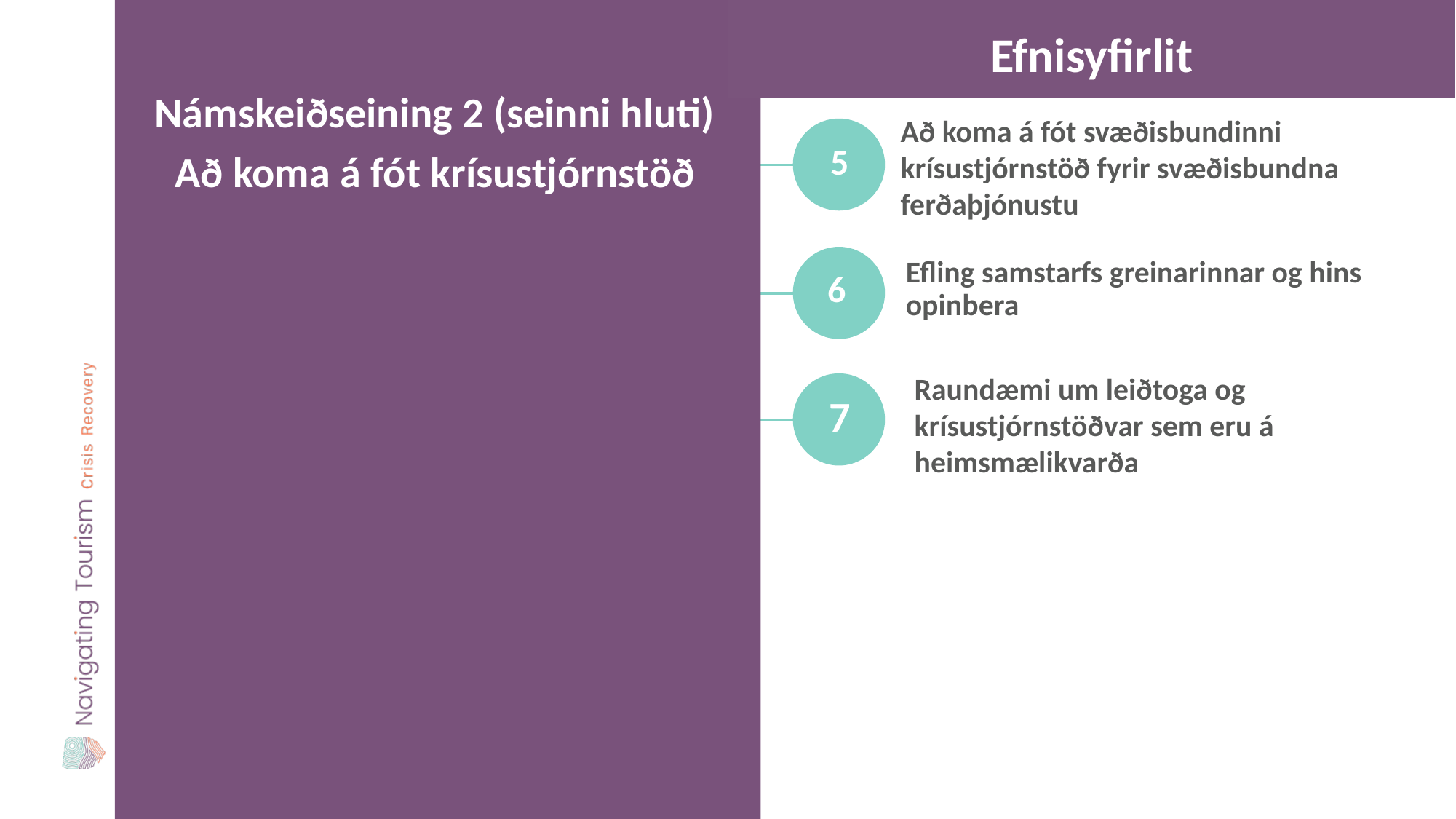

Efnisyfirlit

Námskeiðseining 2 (seinni hluti)
Að koma á fót krísustjórnstöð

Að koma á fót svæðisbundinni krísustjórnstöð fyrir svæðisbundna ferðaþjónustu
5
Efling samstarfs greinarinnar og hins opinbera

6
Raundæmi um leiðtoga og krísustjórnstöðvar sem eru á heimsmælikvarða
7